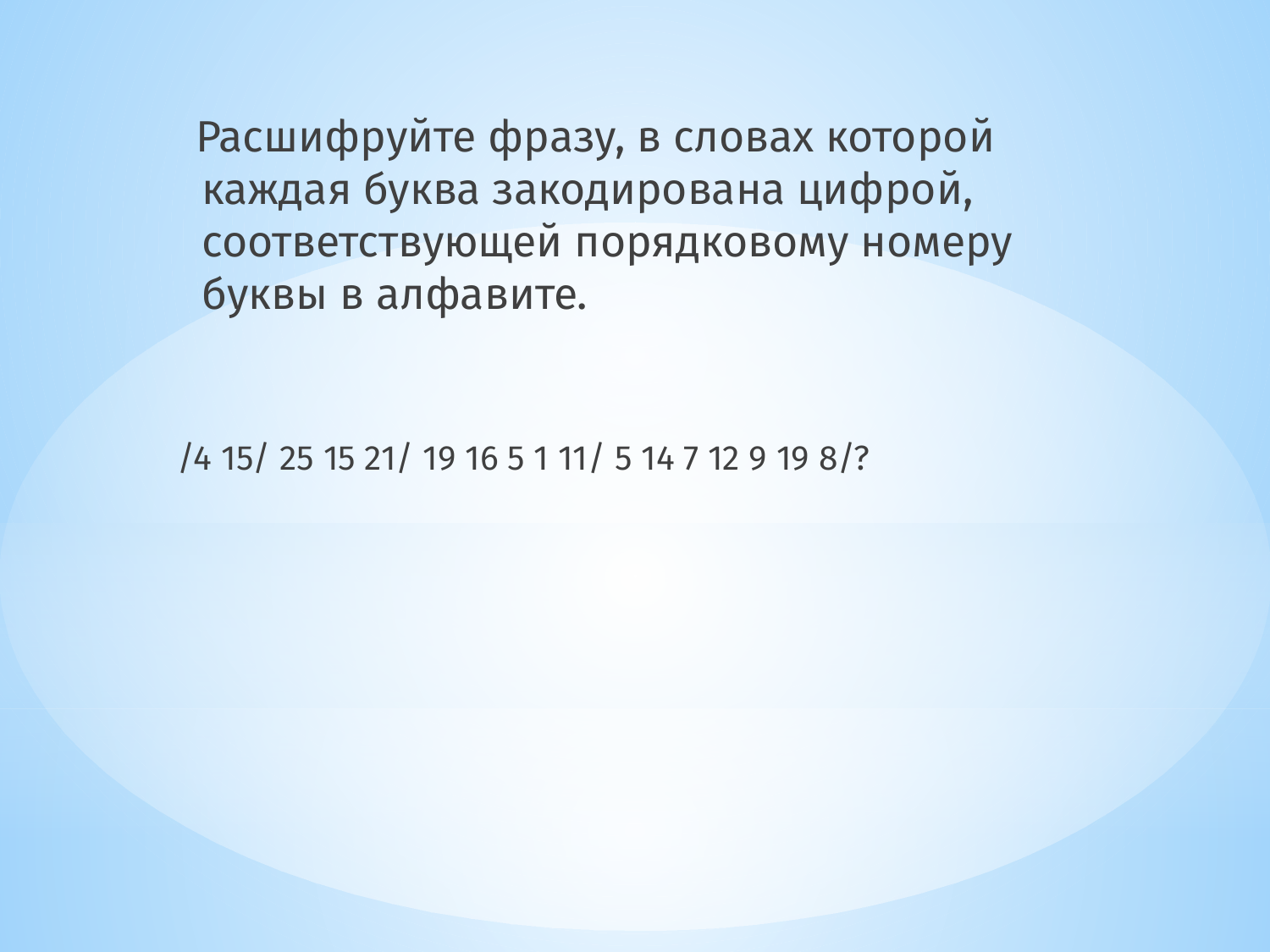

Расшифруйте фразу, в словах которой каждая буква закодирована цифрой, соответствующей порядковому номеру буквы в алфавите.

/4 15/ 25 15 21/ 19 16 5 1 11/ 5 14 7 12 9 19 8/?

#